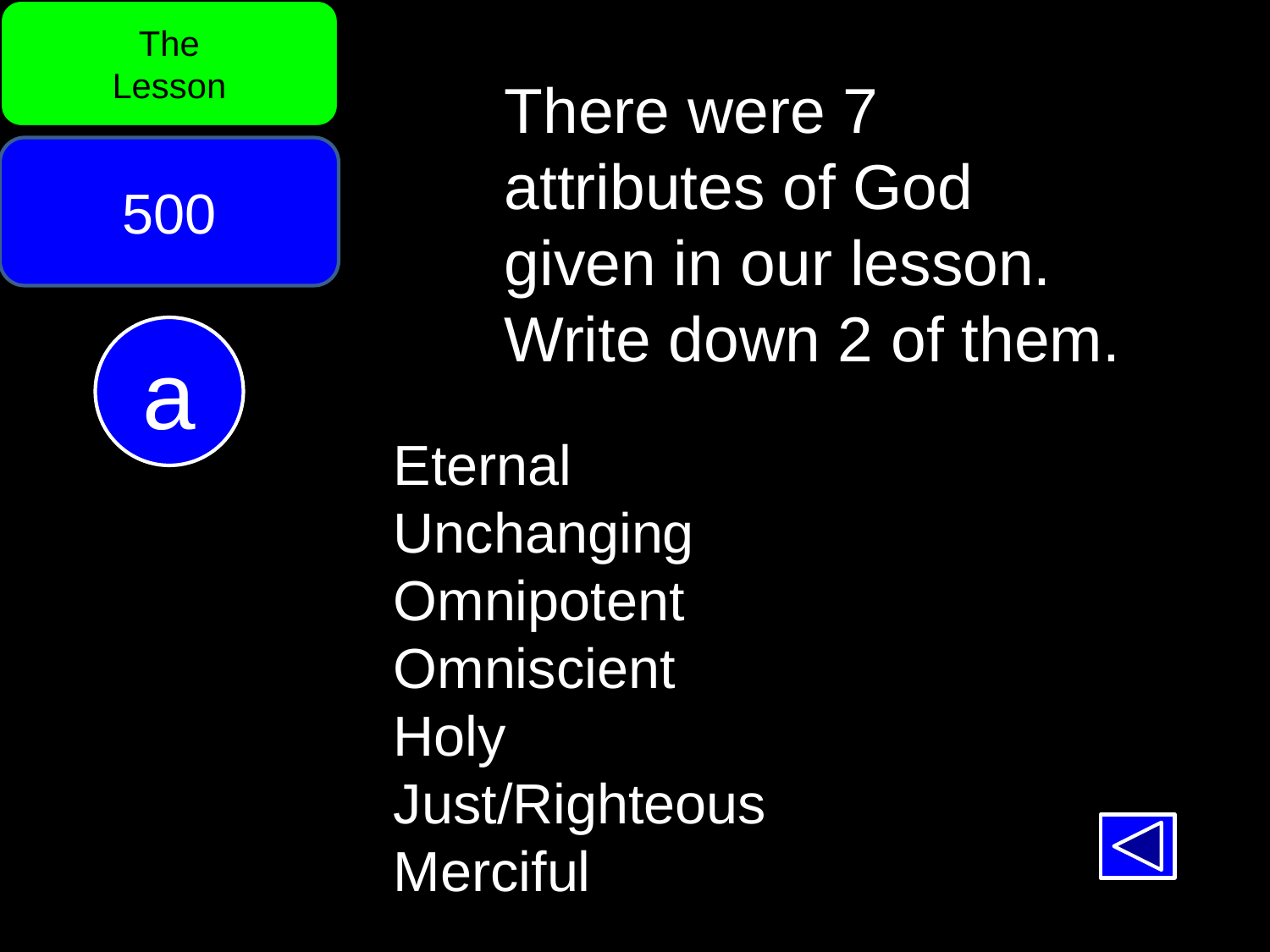

The
Lesson
There were 7
attributes of God
given in our lesson.
Write down 2 of them.
500
a
Eternal
Unchanging
Omnipotent
Omniscient
Holy
Just/Righteous
Merciful